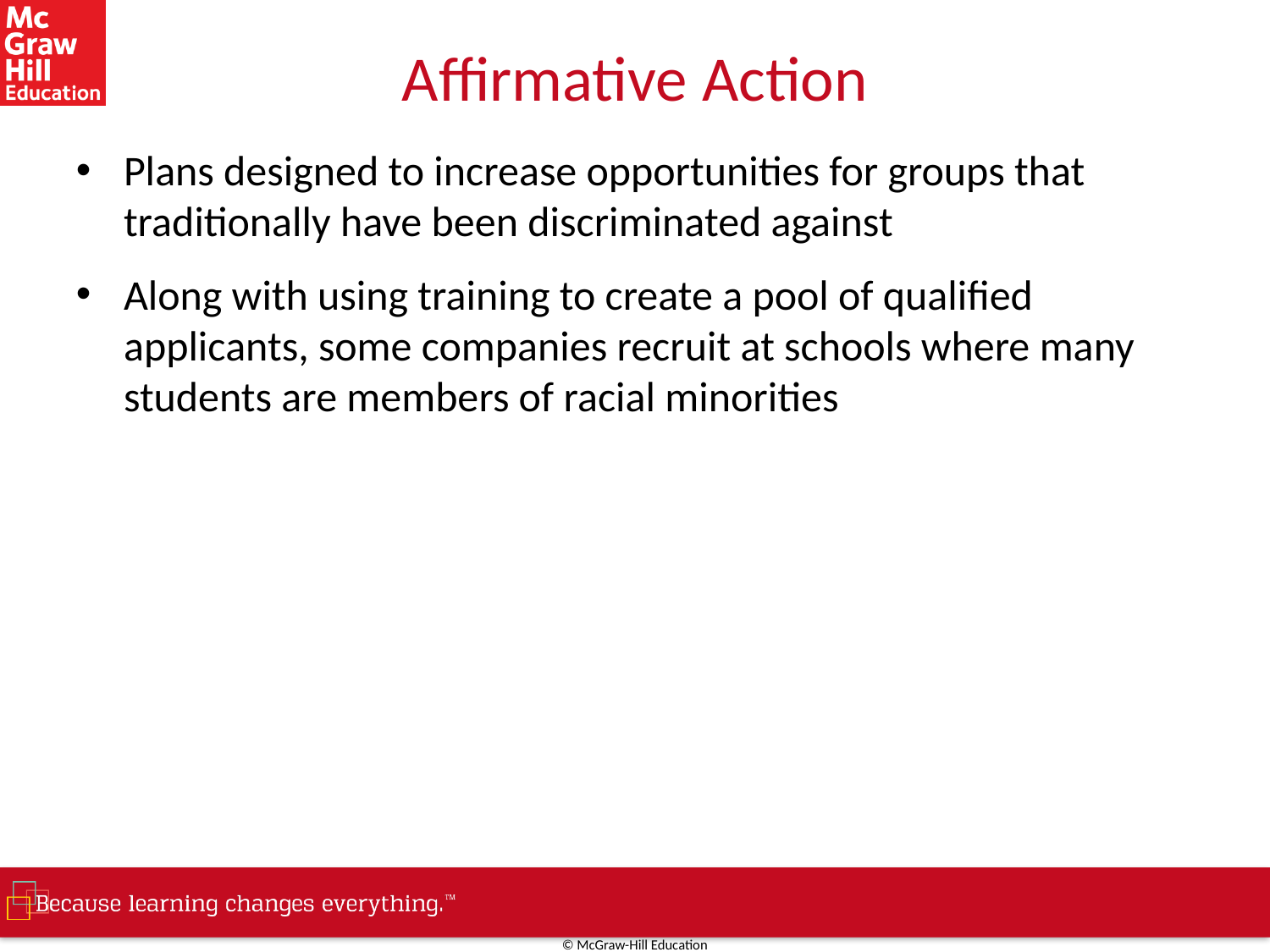

# Affirmative Action
Plans designed to increase opportunities for groups that traditionally have been discriminated against
Along with using training to create a pool of qualified applicants, some companies recruit at schools where many students are members of racial minorities